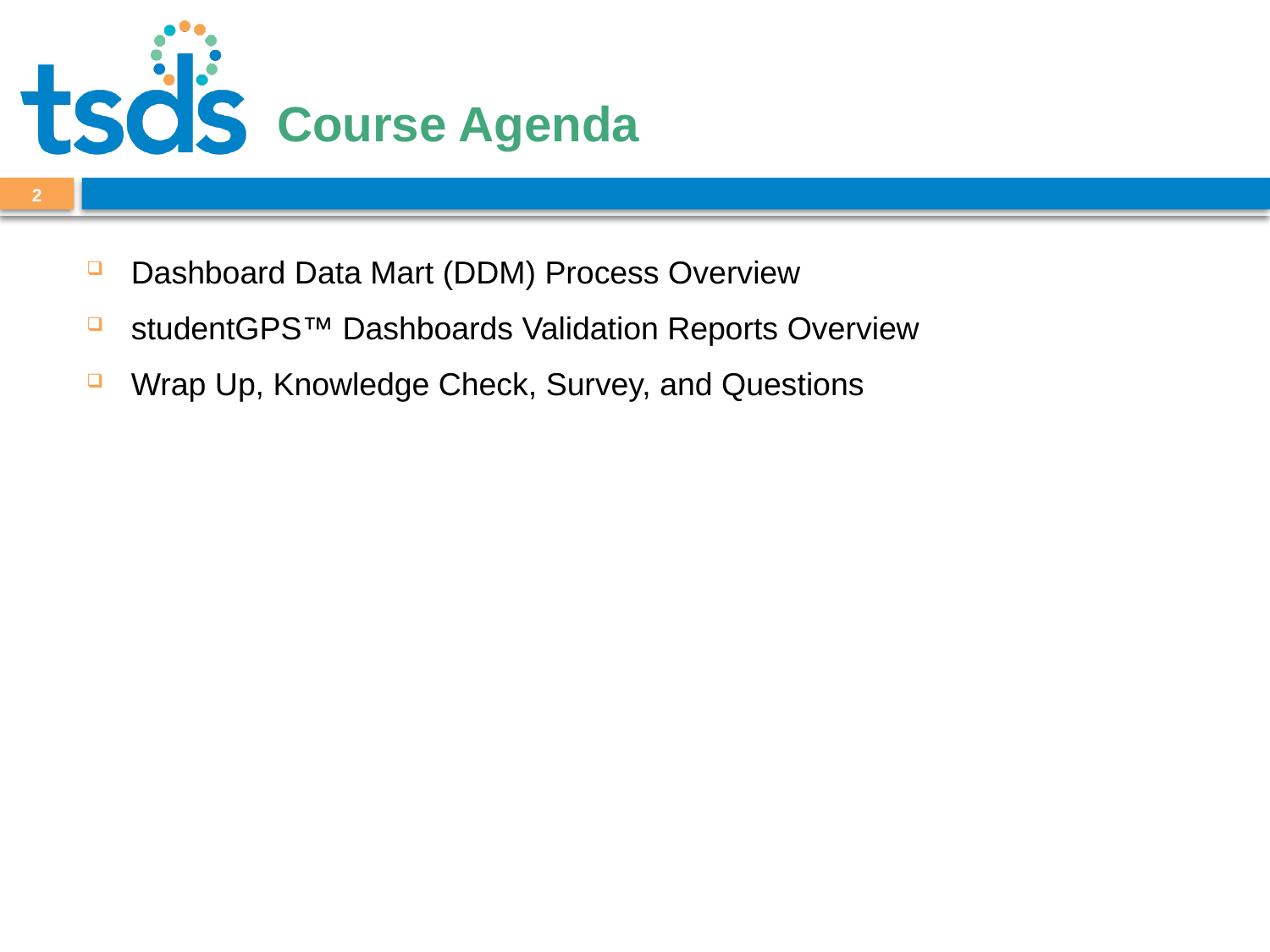

# Course Agenda
2
Dashboard Data Mart (DDM) Process Overview
studentGPS™ Dashboards Validation Reports Overview
Wrap Up, Knowledge Check, Survey, and Questions